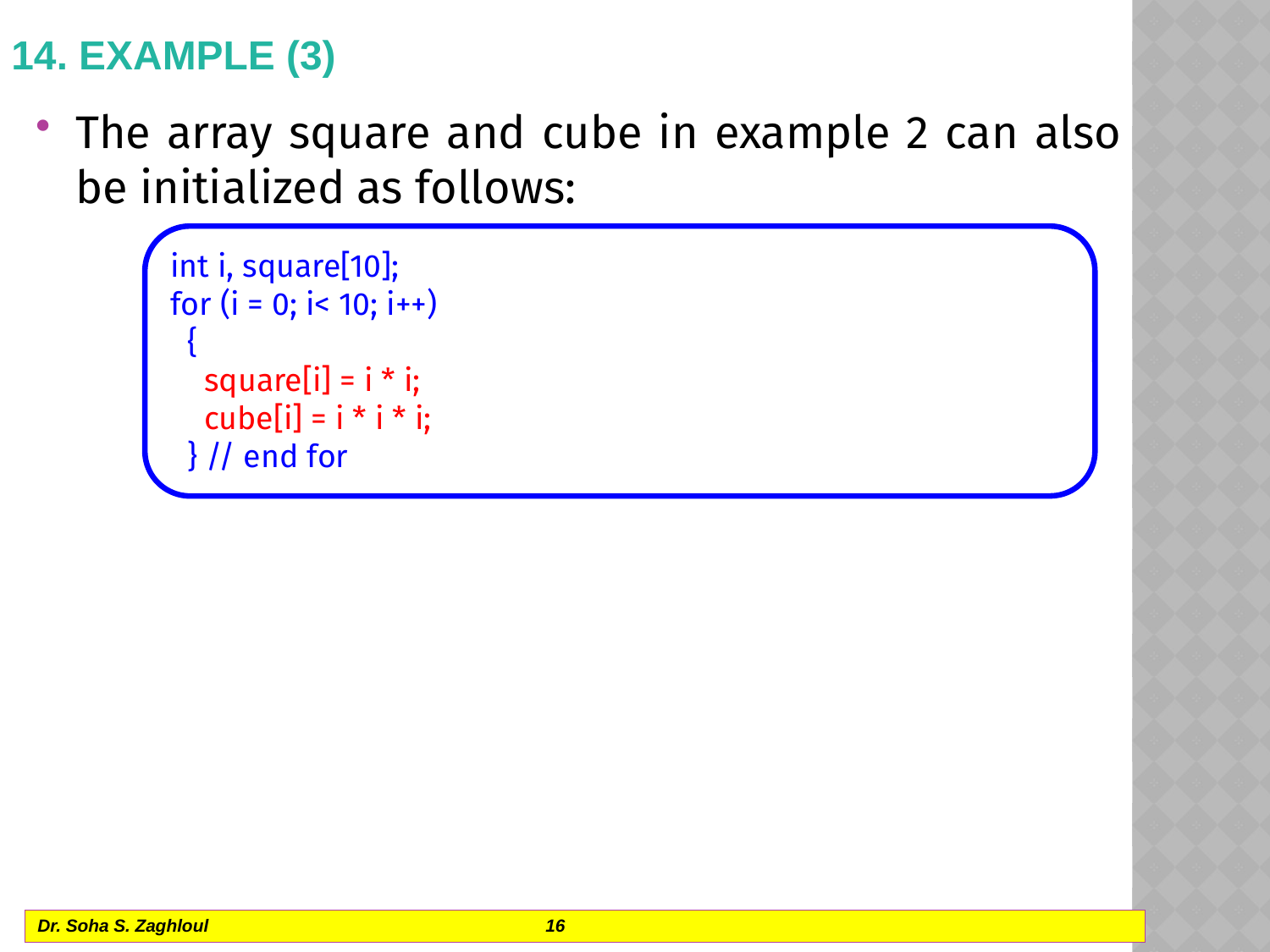

# 14. Example (3)
The array square and cube in example 2 can also be initialized as follows:

int i, square[10];
for (i = 0; i< 10; i++)
  {
    square[i] = i * i;
    cube[i] = i * i * i;
  } // end for
Dr. Soha S. Zaghloul			16